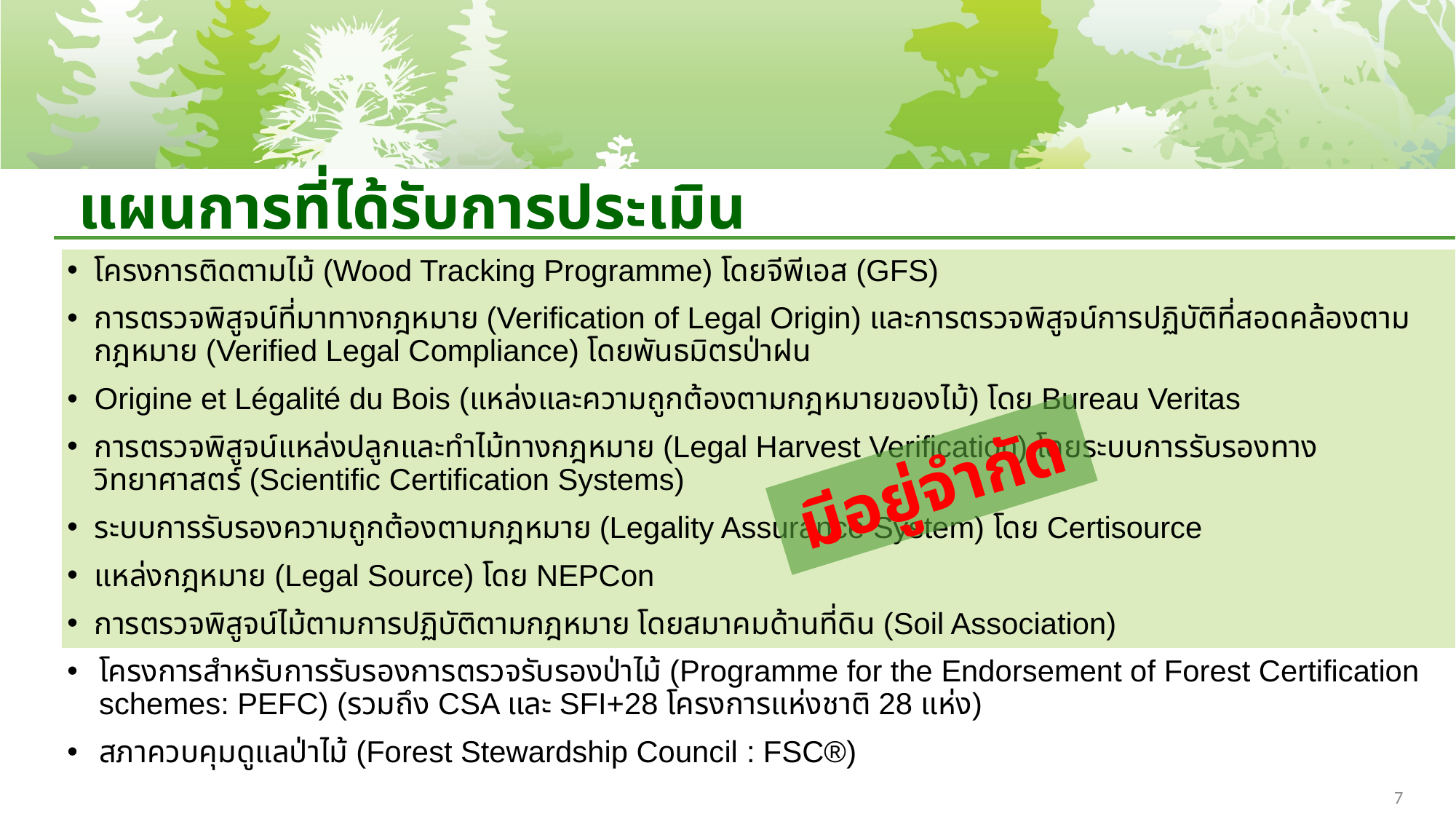

# แผนการที่ได้รับการประเมิน
โครงการติดตามไม้ (Wood Tracking Programme) โดยจีพีเอส (GFS)
การตรวจพิสูจน์ที่มาทางกฎหมาย (Verification of Legal Origin) และการตรวจพิสูจน์การปฏิบัติที่สอดคล้องตามกฎหมาย (Verified Legal Compliance) โดยพันธมิตรป่าฝน
Origine et Légalité du Bois (แหล่งและความถูกต้องตามกฎหมายของไม้) โดย Bureau Veritas
การตรวจพิสูจน์แหล่งปลูกและทำไม้ทางกฎหมาย (Legal Harvest Verification) โดยระบบการรับรองทางวิทยาศาสตร์ (Scientific Certification Systems)
ระบบการรับรองความถูกต้องตามกฎหมาย (Legality Assurance System) โดย Certisource
แหล่งกฎหมาย (Legal Source) โดย NEPCon
การตรวจพิสูจน์ไม้ตามการปฏิบัติตามกฎหมาย โดยสมาคมด้านที่ดิน (Soil Association)
โครงการสำหรับการรับรองการตรวจรับรองป่าไม้ (Programme for the Endorsement of Forest Certification schemes: PEFC) (รวมถึง CSA และ SFI+28 โครงการแห่งชาติ 28 แห่ง)
สภาควบคุมดูแลป่าไม้ (Forest Stewardship Council : FSC®)

มีอยู่จำกัด
7